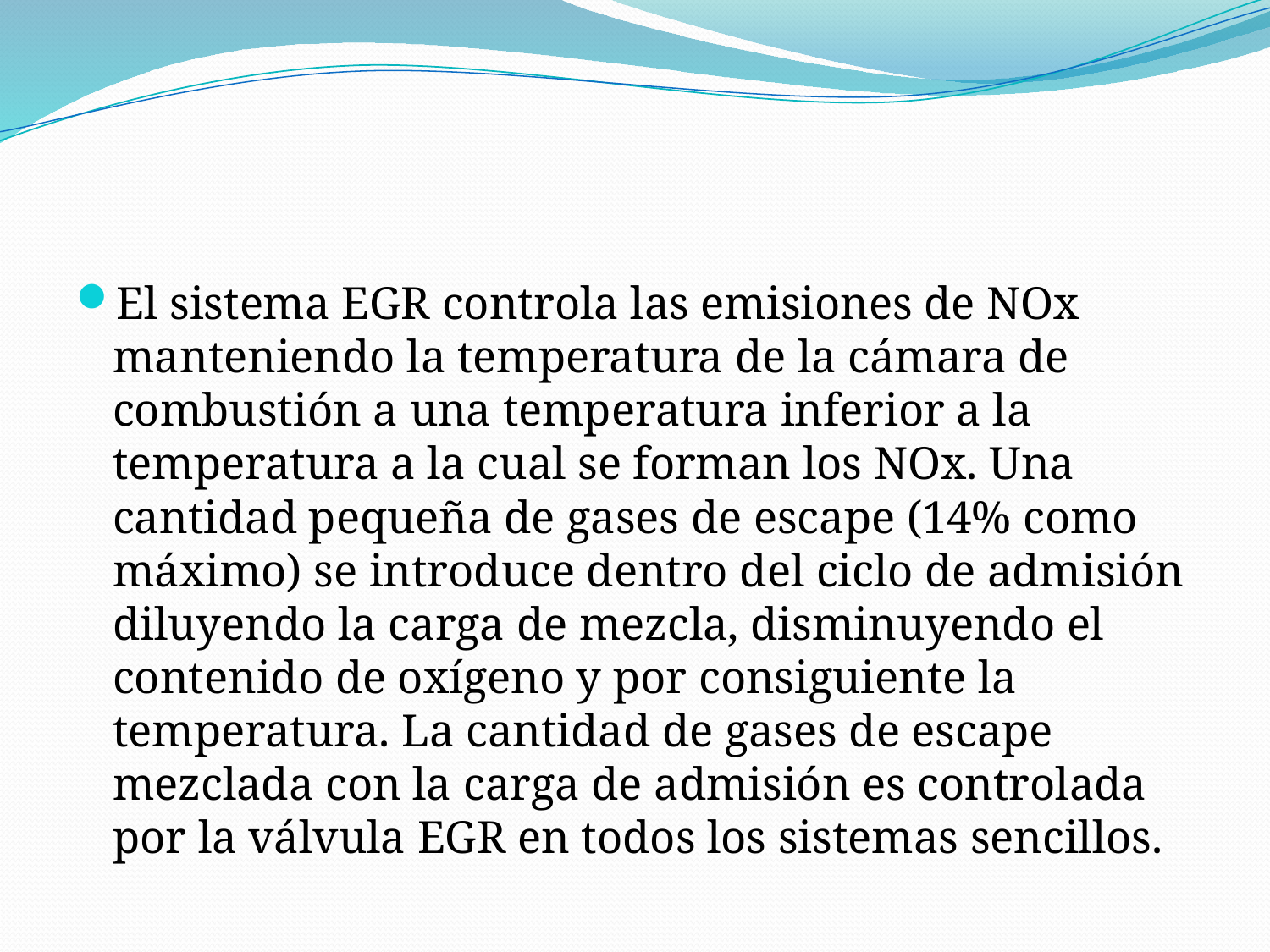

#
El sistema EGR controla las emisiones de NOx manteniendo la temperatura de la cámara de combustión a una temperatura inferior a la temperatura a la cual se forman los NOx. Una cantidad pequeña de gases de escape (14% como máximo) se introduce dentro del ciclo de admisión diluyendo la carga de mezcla, disminuyendo el contenido de oxígeno y por consiguiente la temperatura. La cantidad de gases de escape mezclada con la carga de admisión es controlada por la válvula EGR en todos los sistemas sencillos.